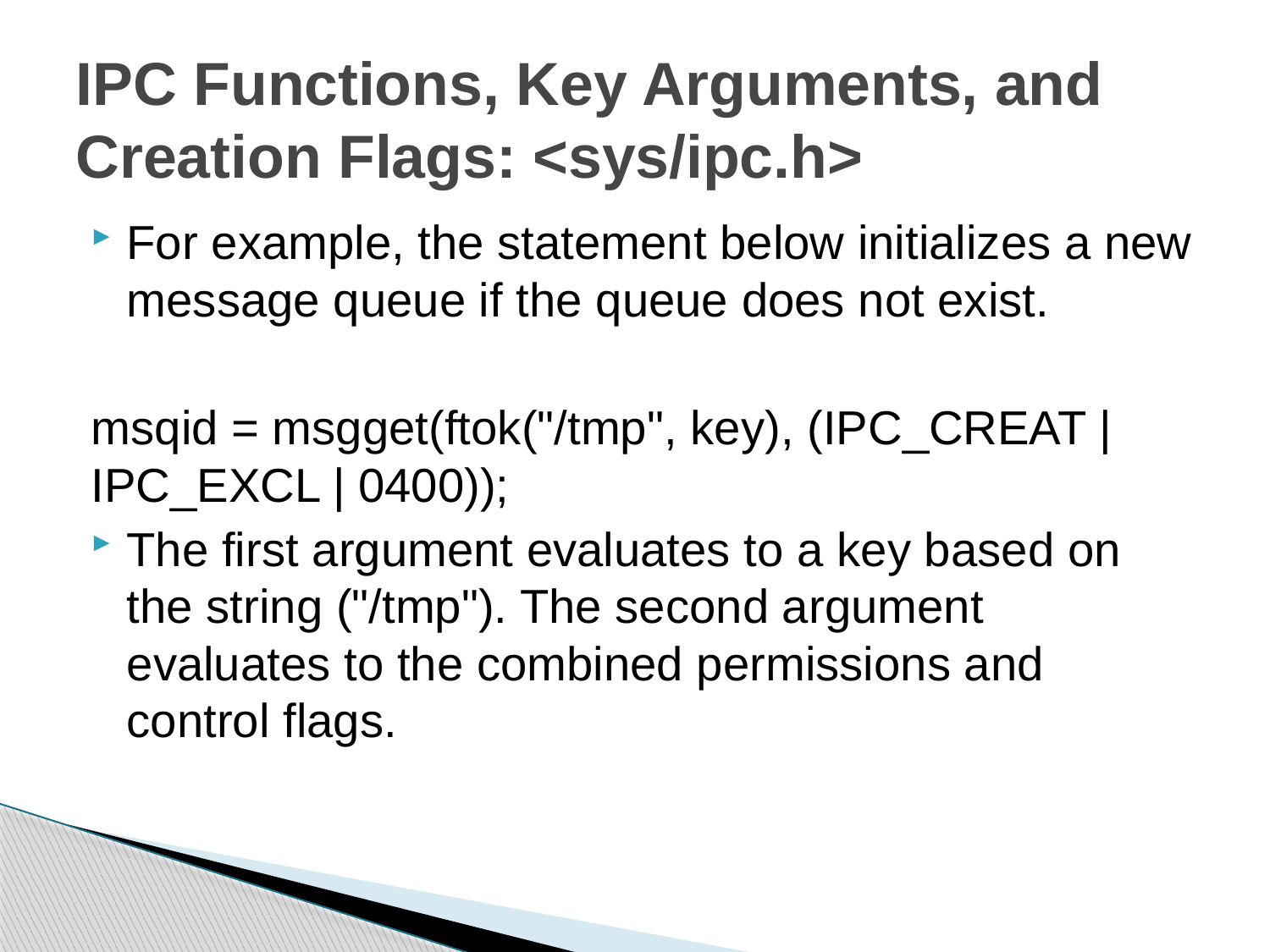

# IPC Functions, Key Arguments, and Creation Flags: <sys/ipc.h>
For example, the statement below initializes a new message queue if the queue does not exist.

msqid = msgget(ftok("/tmp", key), (IPC_CREAT | IPC_EXCL | 0400));
The first argument evaluates to a key based on the string ("/tmp"). The second argument evaluates to the combined permissions and control flags.